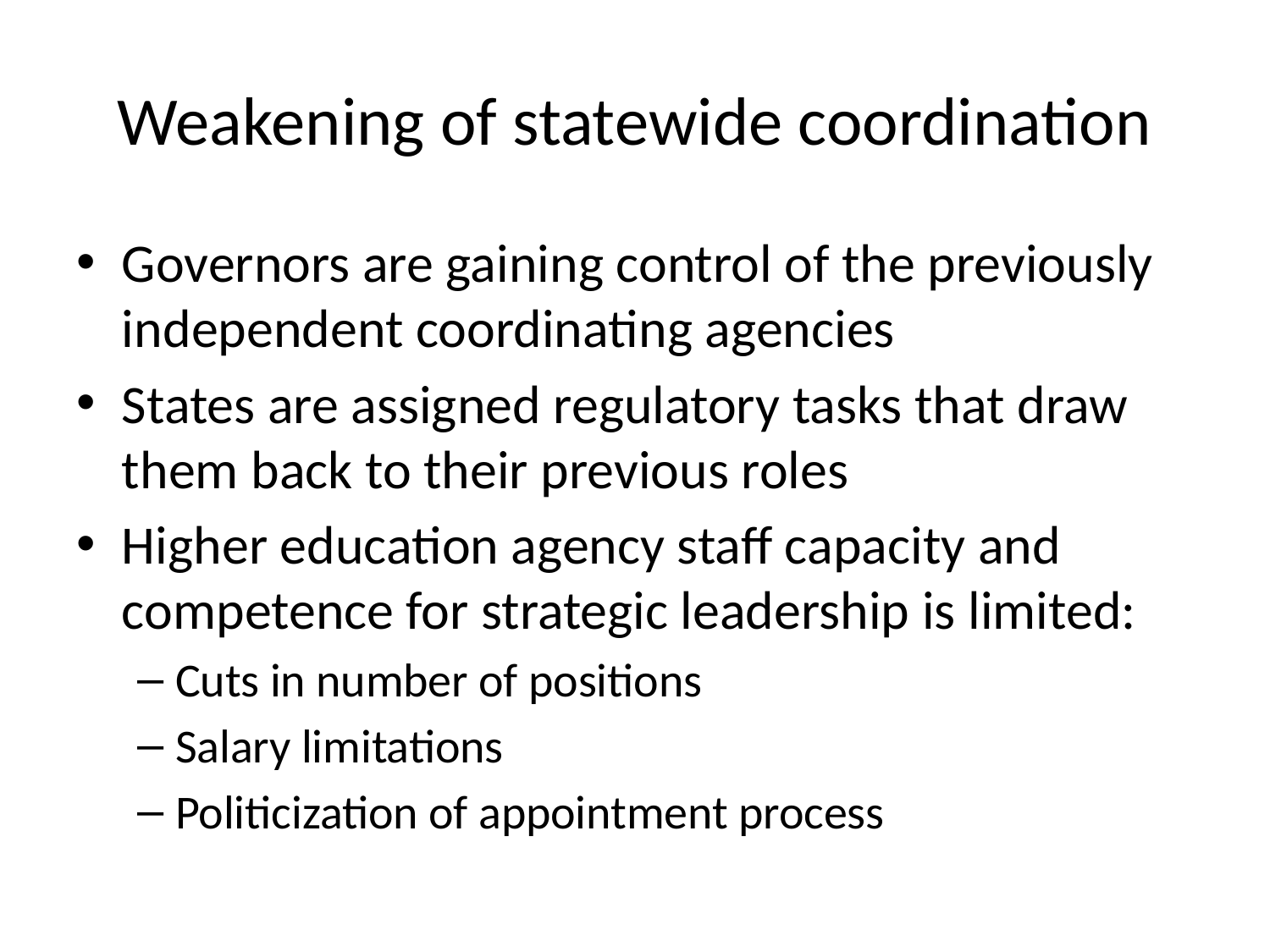

# Weakening of statewide coordination
Governors are gaining control of the previously independent coordinating agencies
States are assigned regulatory tasks that draw them back to their previous roles
Higher education agency staff capacity and competence for strategic leadership is limited:
Cuts in number of positions
Salary limitations
Politicization of appointment process